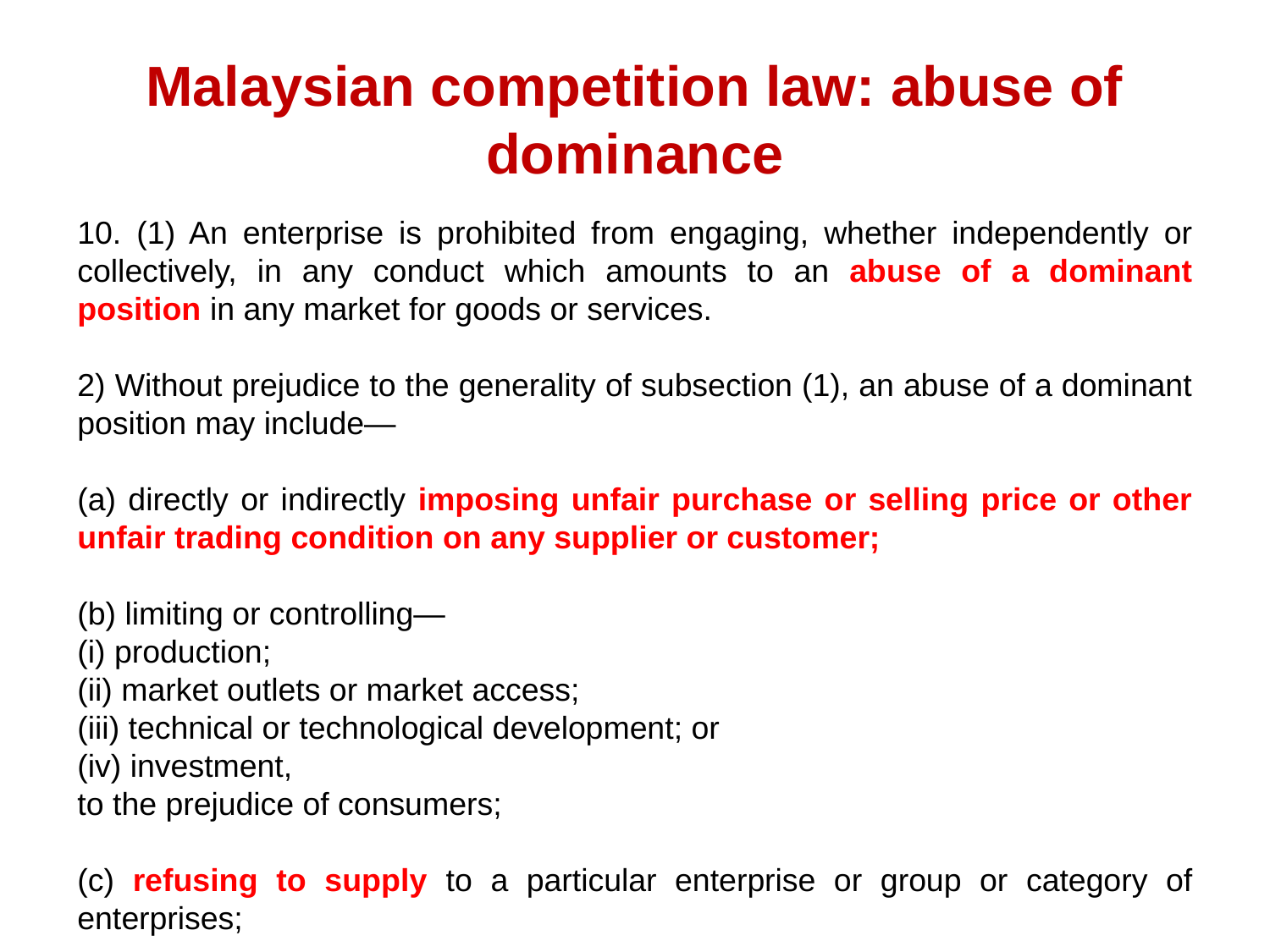

# Malaysian competition law: abuse of dominance
10. (1) An enterprise is prohibited from engaging, whether independently or collectively, in any conduct which amounts to an abuse of a dominant position in any market for goods or services.

2) Without prejudice to the generality of subsection (1), an abuse of a dominant position may include—

(a) directly or indirectly imposing unfair purchase or selling price or other unfair trading condition on any supplier or customer;

(b) limiting or controlling—
(i) production;
(ii) market outlets or market access;
(iii) technical or technological development; or
(iv) investment,
to the prejudice of consumers;

(c) refusing to supply to a particular enterprise or group or category of enterprises;